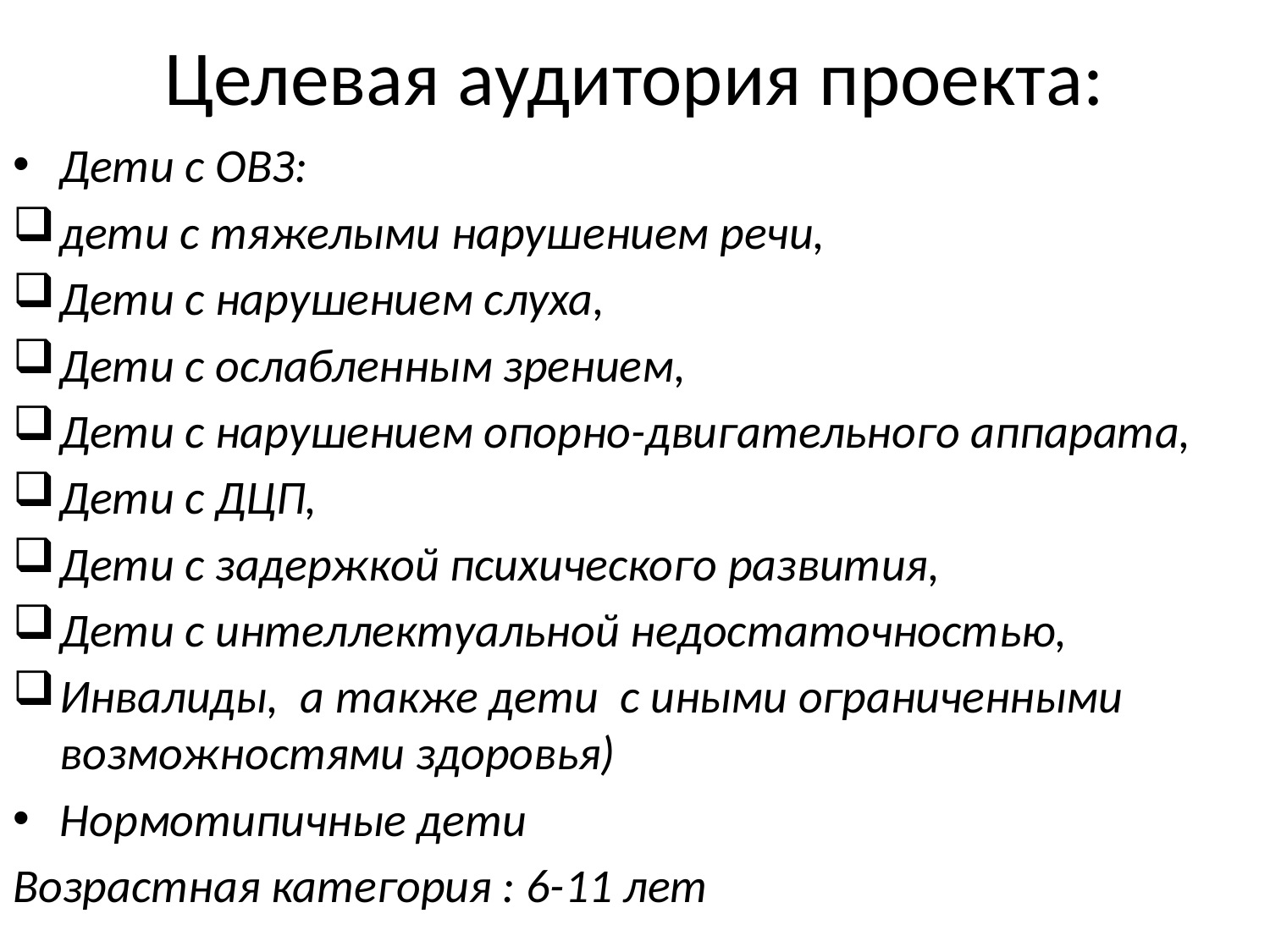

# Целевая аудитория проекта:
Дети с ОВЗ:
дети с тяжелыми нарушением речи,
Дети с нарушением слуха,
Дети с ослабленным зрением,
Дети с нарушением опорно-двигательного аппарата,
Дети с ДЦП,
Дети с задержкой психического развития,
Дети с интеллектуальной недостаточностью,
Инвалиды,  а также дети  с иными ограниченными возможностями здоровья)
Нормотипичные дети
Возрастная категория : 6-11 лет